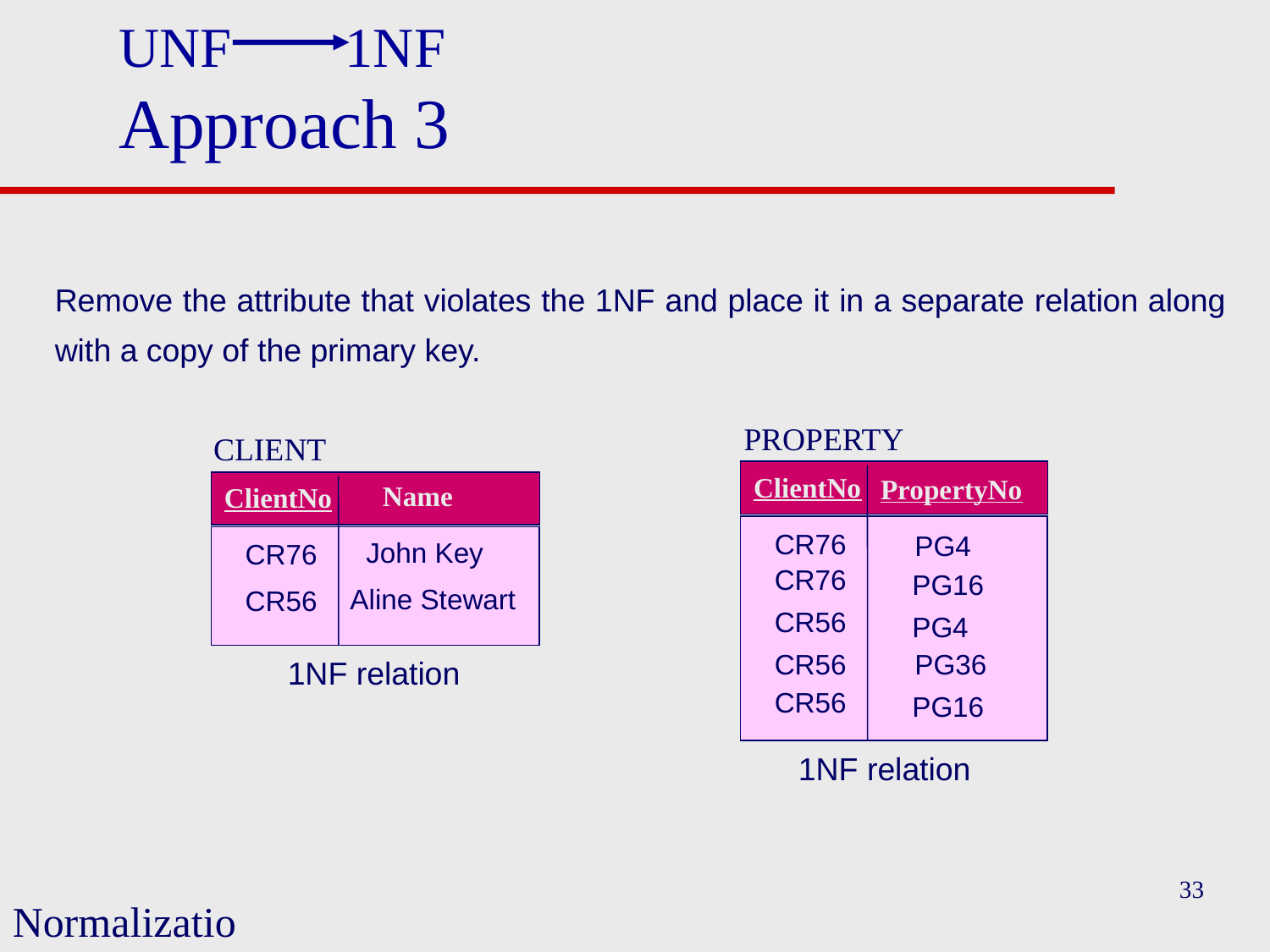

# UNF        1NF Approach 3

Remove the attribute that violates the 1NF and place it in a separate relation along with a copy of the primary key.
PROPERTY
CLIENT

ClientNo

PropertyNo

Name
ClientNo

CR76
PG4

John Key
CR76
CR76
PG16
Aline Stewart
CR56
CR56
PG4
CR56
PG36
1NF relation
CR56
PG16
1NF relation
33
Normalization